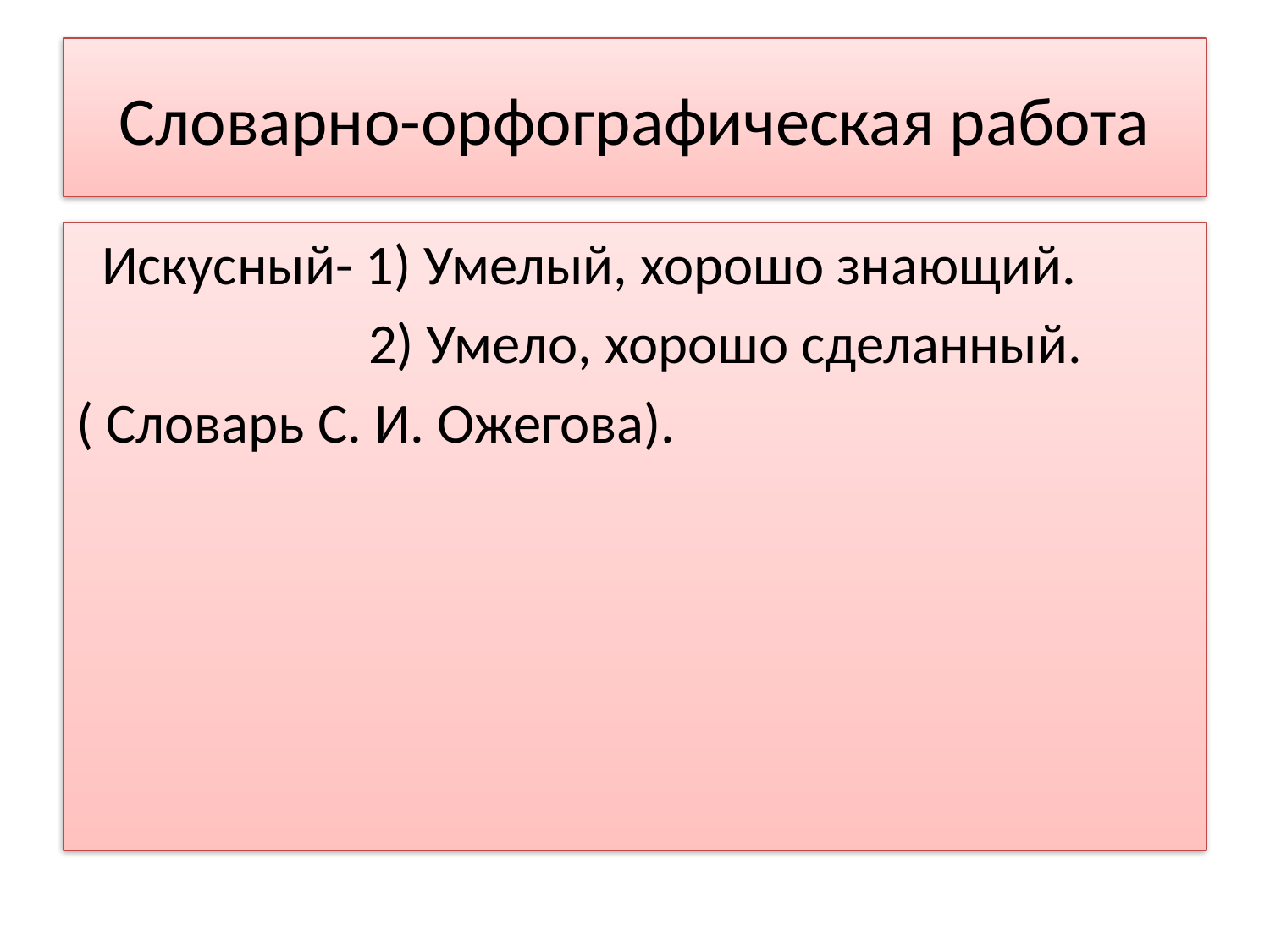

# Словарно-орфографическая работа
  Искусный- 1) Умелый, хорошо знающий.
                       2) Умело, хорошо сделанный.
( Словарь С. И. Ожегова).